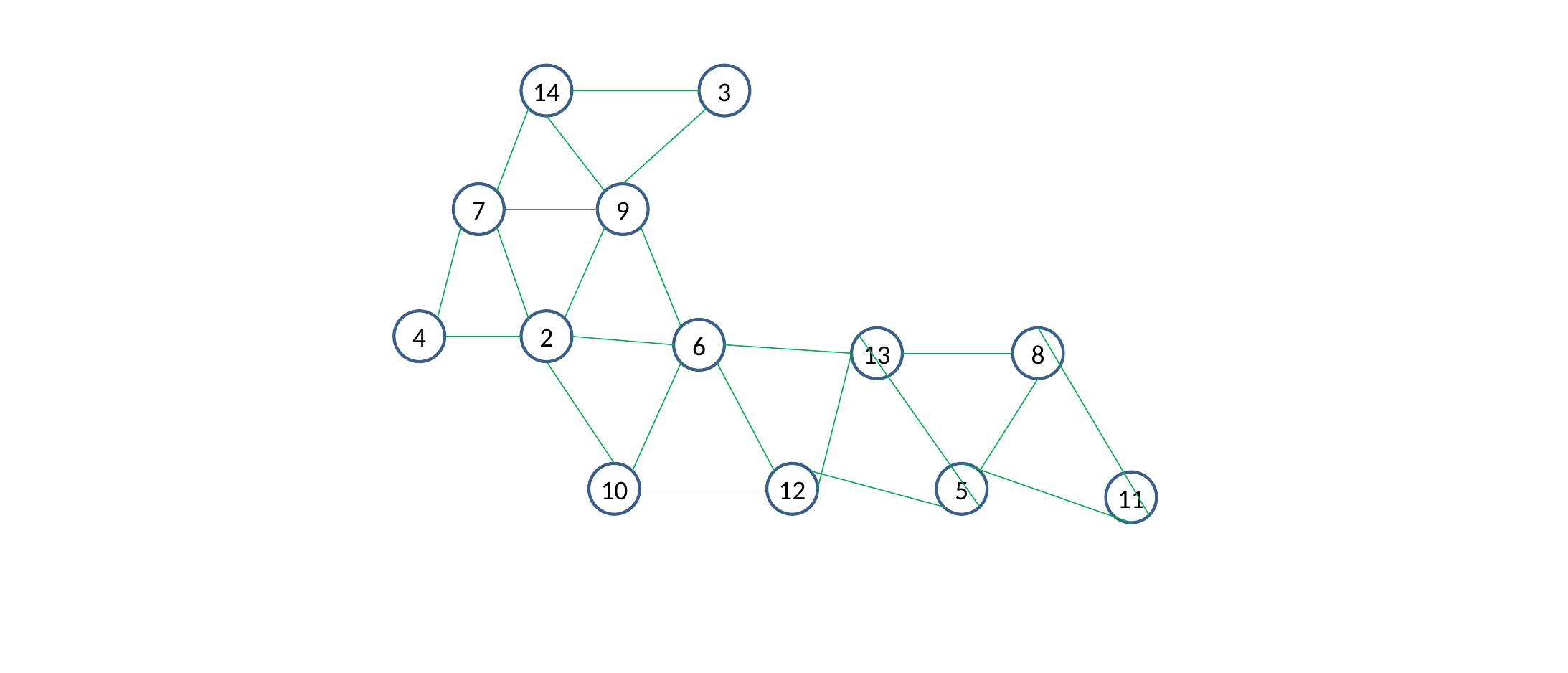

14
3
7
9
4
2
6
13
8
10
12
5
11